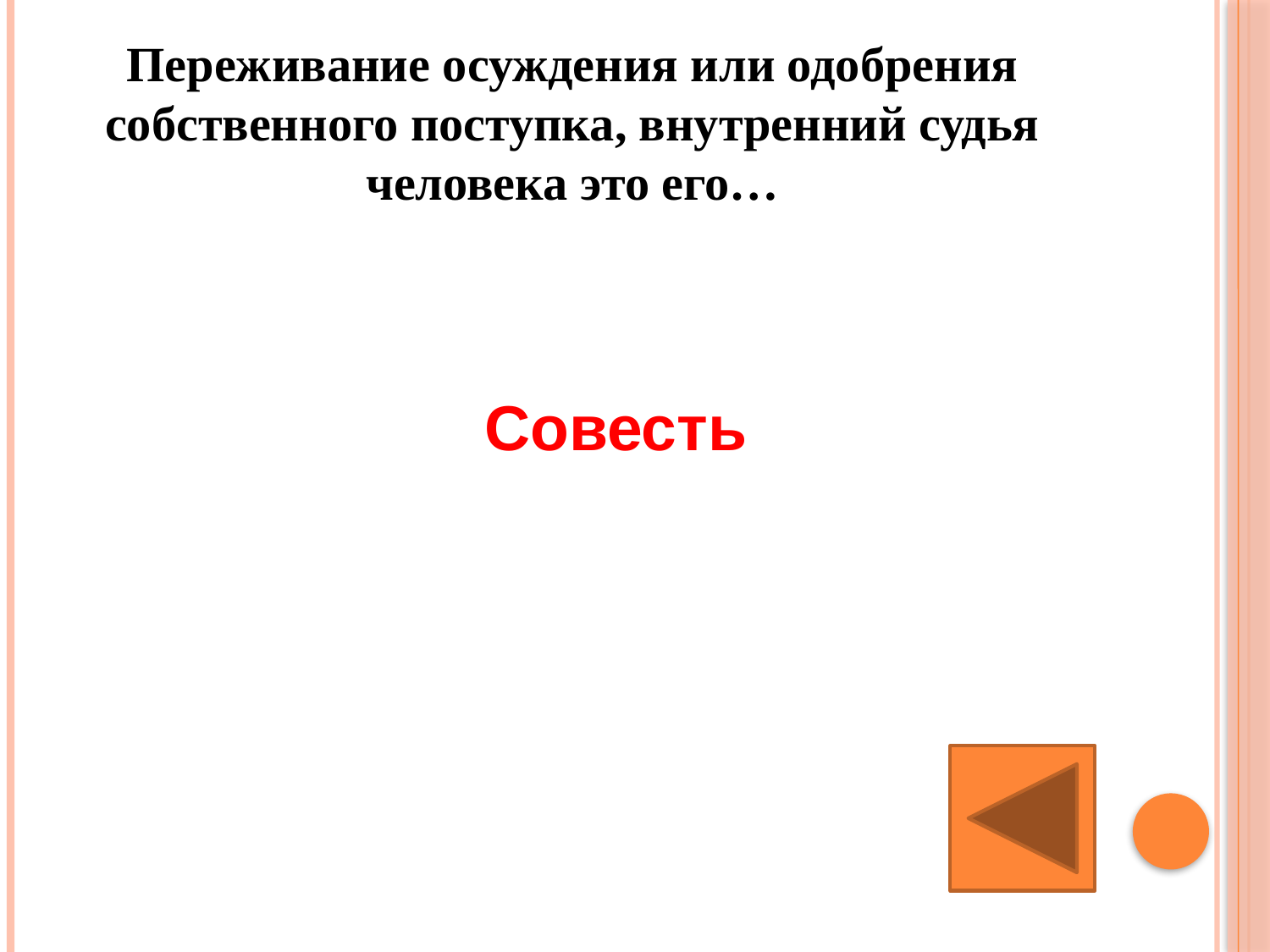

Переживание осуждения или одобрения собственного поступка, внутренний судья человека это его…
Совесть